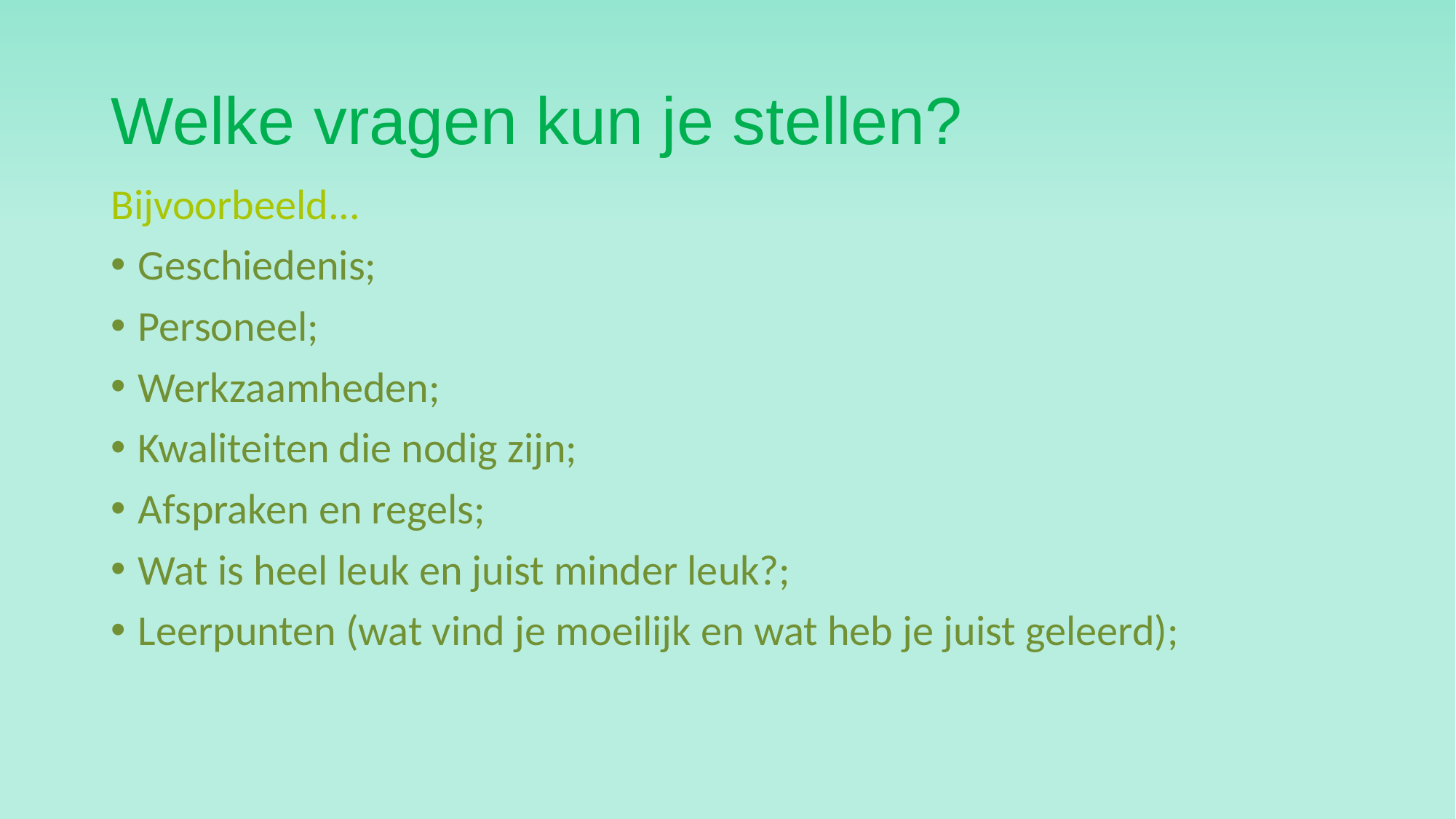

# Welke vragen kun je stellen?
Bijvoorbeeld...
Geschiedenis;
Personeel;
Werkzaamheden;
Kwaliteiten die nodig zijn;
Afspraken en regels;
Wat is heel leuk en juist minder leuk?;
Leerpunten (wat vind je moeilijk en wat heb je juist geleerd);